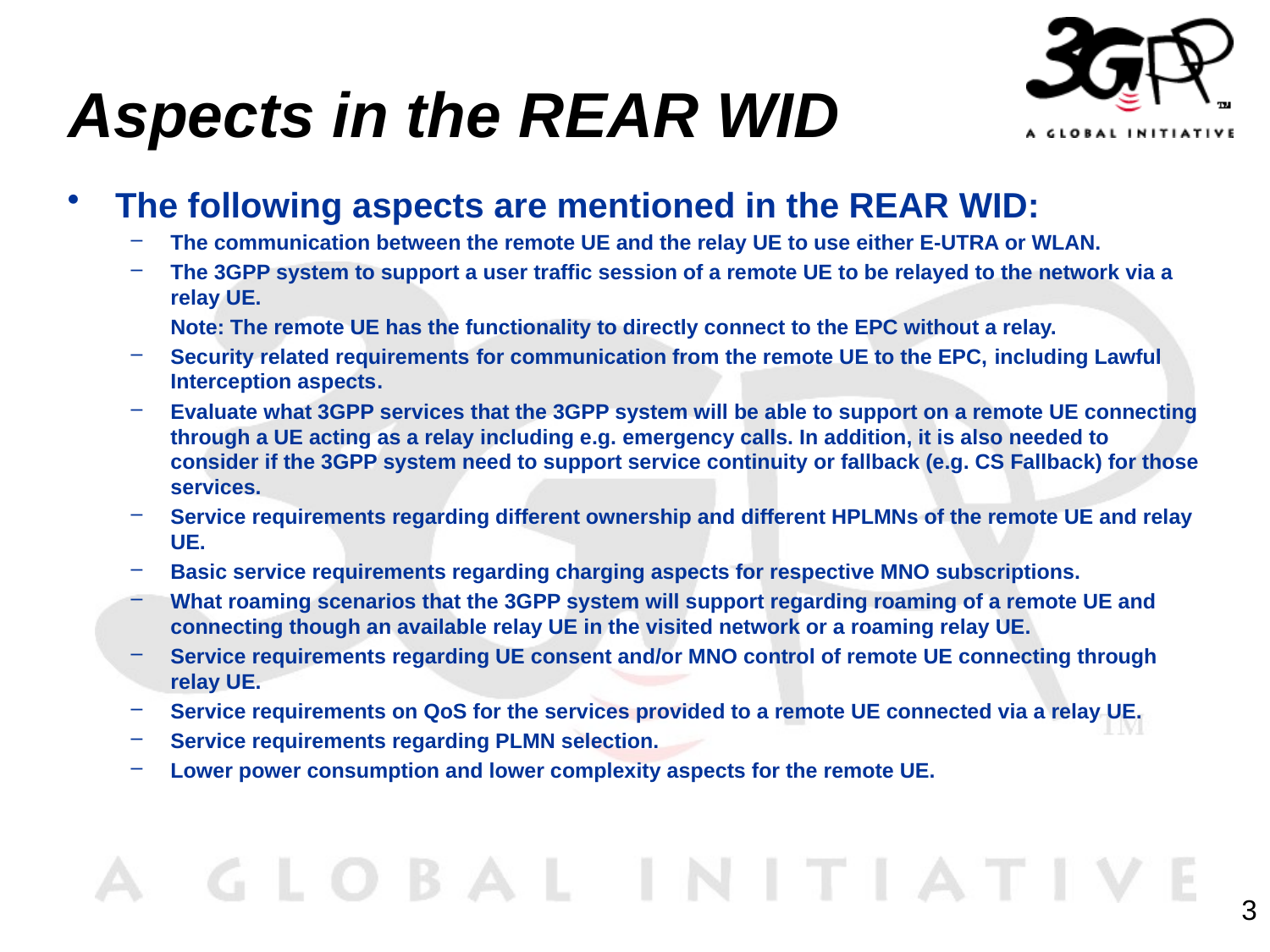

# Aspects in the REAR WID
The following aspects are mentioned in the REAR WID:
The communication between the remote UE and the relay UE to use either E-UTRA or WLAN.
The 3GPP system to support a user traffic session of a remote UE to be relayed to the network via a relay UE.
	Note: The remote UE has the functionality to directly connect to the EPC without a relay.
Security related requirements for communication from the remote UE to the EPC, including Lawful Interception aspects.
Evaluate what 3GPP services that the 3GPP system will be able to support on a remote UE connecting through a UE acting as a relay including e.g. emergency calls. In addition, it is also needed to consider if the 3GPP system need to support service continuity or fallback (e.g. CS Fallback) for those services.
Service requirements regarding different ownership and different HPLMNs of the remote UE and relay UE.
Basic service requirements regarding charging aspects for respective MNO subscriptions.
What roaming scenarios that the 3GPP system will support regarding roaming of a remote UE and connecting though an available relay UE in the visited network or a roaming relay UE.
Service requirements regarding UE consent and/or MNO control of remote UE connecting through relay UE.
Service requirements on QoS for the services provided to a remote UE connected via a relay UE.
Service requirements regarding PLMN selection.
Lower power consumption and lower complexity aspects for the remote UE.
3